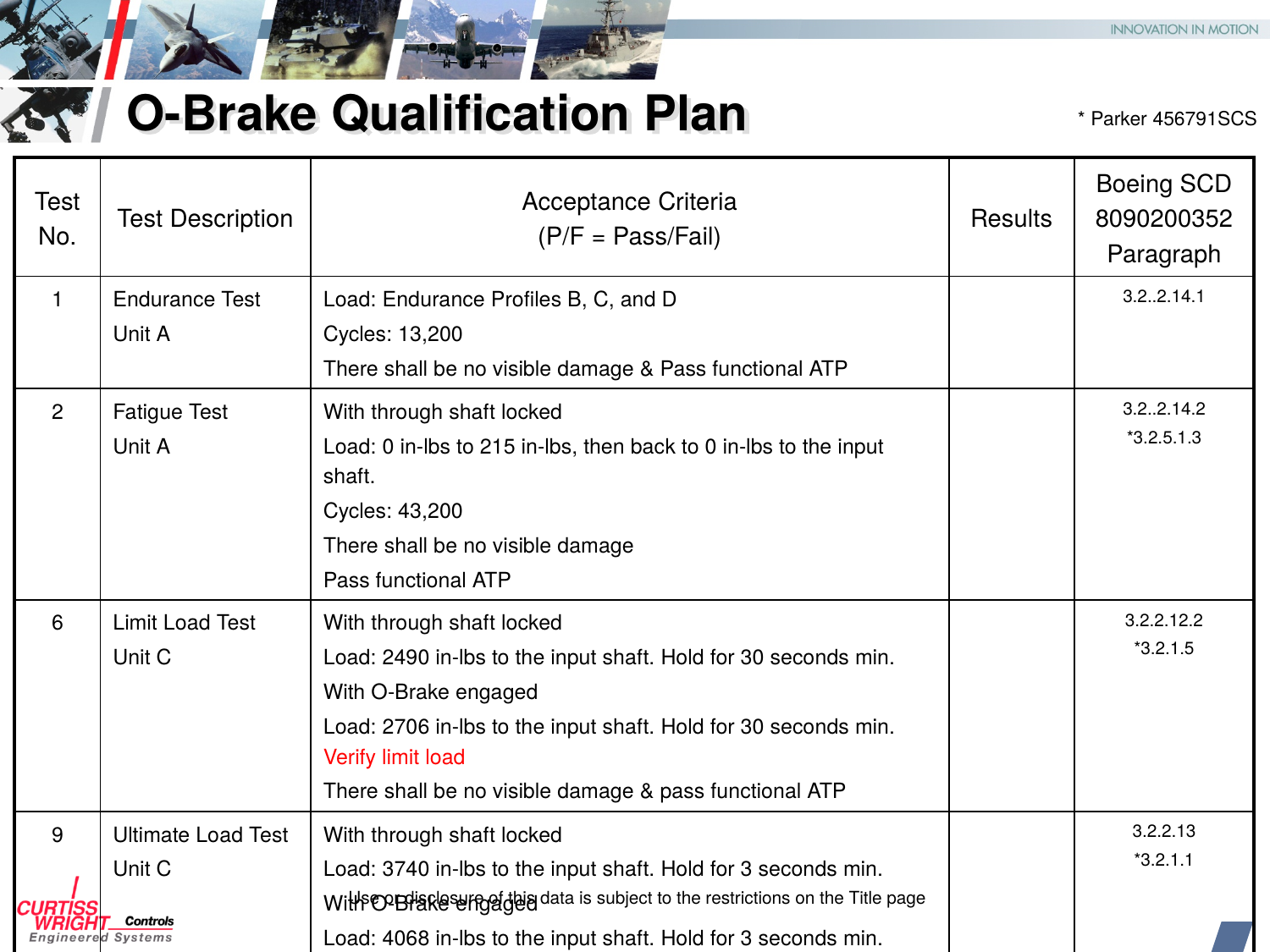

# O-Brake Qualification Plan
* Parker 456791SCS
| Test No. | Test Description | Acceptance Criteria (P/F = Pass/Fail) | Results | Boeing SCD 8090200352 Paragraph |
| --- | --- | --- | --- | --- |
| 1 | Endurance Test Unit A | Load: Endurance Profiles B, C, and D Cycles: 13,200 There shall be no visible damage & Pass functional ATP |  | 3.2..2.14.1 |
| 2 | Fatigue Test Unit A | With through shaft locked Load: 0 in-lbs to 215 in-lbs, then back to 0 in-lbs to the input shaft. Cycles: 43,200 There shall be no visible damage Pass functional ATP |  | 3.2..2.14.2 \*3.2.5.1.3 |
| 6 | Limit Load Test Unit C | With through shaft locked Load: 2490 in-lbs to the input shaft. Hold for 30 seconds min. With O-Brake engaged Load: 2706 in-lbs to the input shaft. Hold for 30 seconds min. Verify limit load There shall be no visible damage & pass functional ATP |  | 3.2.2.12.2 \*3.2.1.5 |
| 9 | Ultimate Load Test Unit C | With through shaft locked Load: 3740 in-lbs to the input shaft. Hold for 3 seconds min. With O-Brake engaged Load: 4068 in-lbs to the input shaft. Hold for 3 seconds min. There shall be no damage |  | 3.2.2.13 \*3.2.1.1 |
23